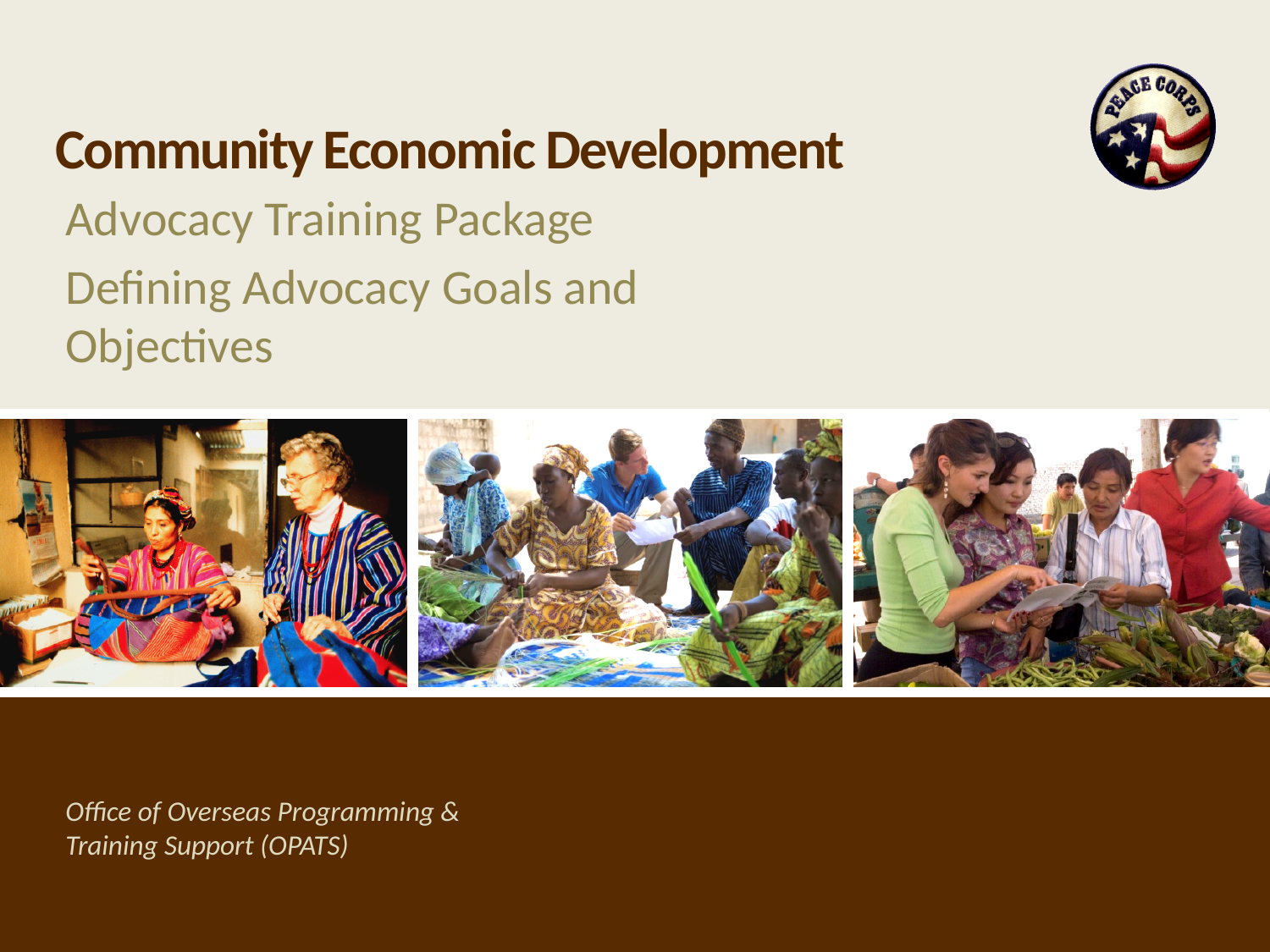

# Community Economic Development
Advocacy Training Package
Defining Advocacy Goals and Objectives